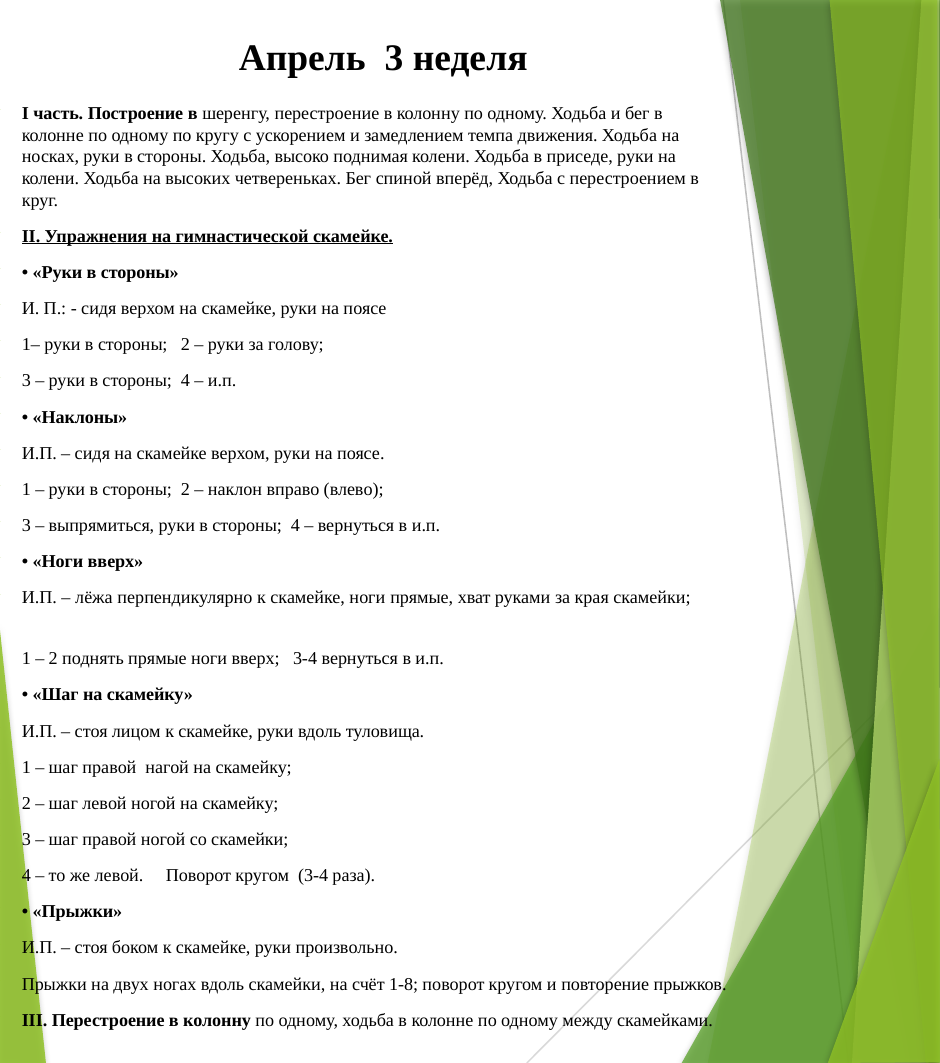

# Апрель  3 неделя
I часть. Построение в шеренгу, перестроение в колонну по одному. Ходьба и бег в колонне по одному по кругу с ускорением и замедлением темпа движения. Ходьба на носках, руки в стороны. Ходьба, высоко поднимая колени. Ходьба в приседе, руки на колени. Ходьба на высоких четвереньках. Бег спиной вперёд, Ходьба с перестроением в круг.
II. Упражнения на гимнастической скамейке.
• «Руки в стороны»
И. П.: - сидя верхом на скамейке, руки на поясе
1– руки в стороны;   2 – руки за голову;
3 – руки в стороны;  4 – и.п.
• «Наклоны»
И.П. – сидя на скамейке верхом, руки на поясе.
1 – руки в стороны;  2 – наклон вправо (влево);
3 – выпрямиться, руки в стороны;  4 – вернуться в и.п.
• «Ноги вверх»
И.П. – лёжа перпендикулярно к скамейке, ноги прямые, хват руками за края скамейки;
1 – 2 поднять прямые ноги вверх;   3-4 вернуться в и.п.
• «Шаг на скамейку»
И.П. – стоя лицом к скамейке, руки вдоль туловища.
1 – шаг правой  нагой на скамейку;
2 – шаг левой ногой на скамейку;
3 – шаг правой ногой со скамейки;
4 – то же левой.     Поворот кругом  (3-4 раза).
• «Прыжки»
И.П. – стоя боком к скамейке, руки произвольно.
Прыжки на двух ногах вдоль скамейки, на счёт 1-8; поворот кругом и повторение прыжков.
III. Перестроение в колонну по одному, ходьба в колонне по одному между скамейками.